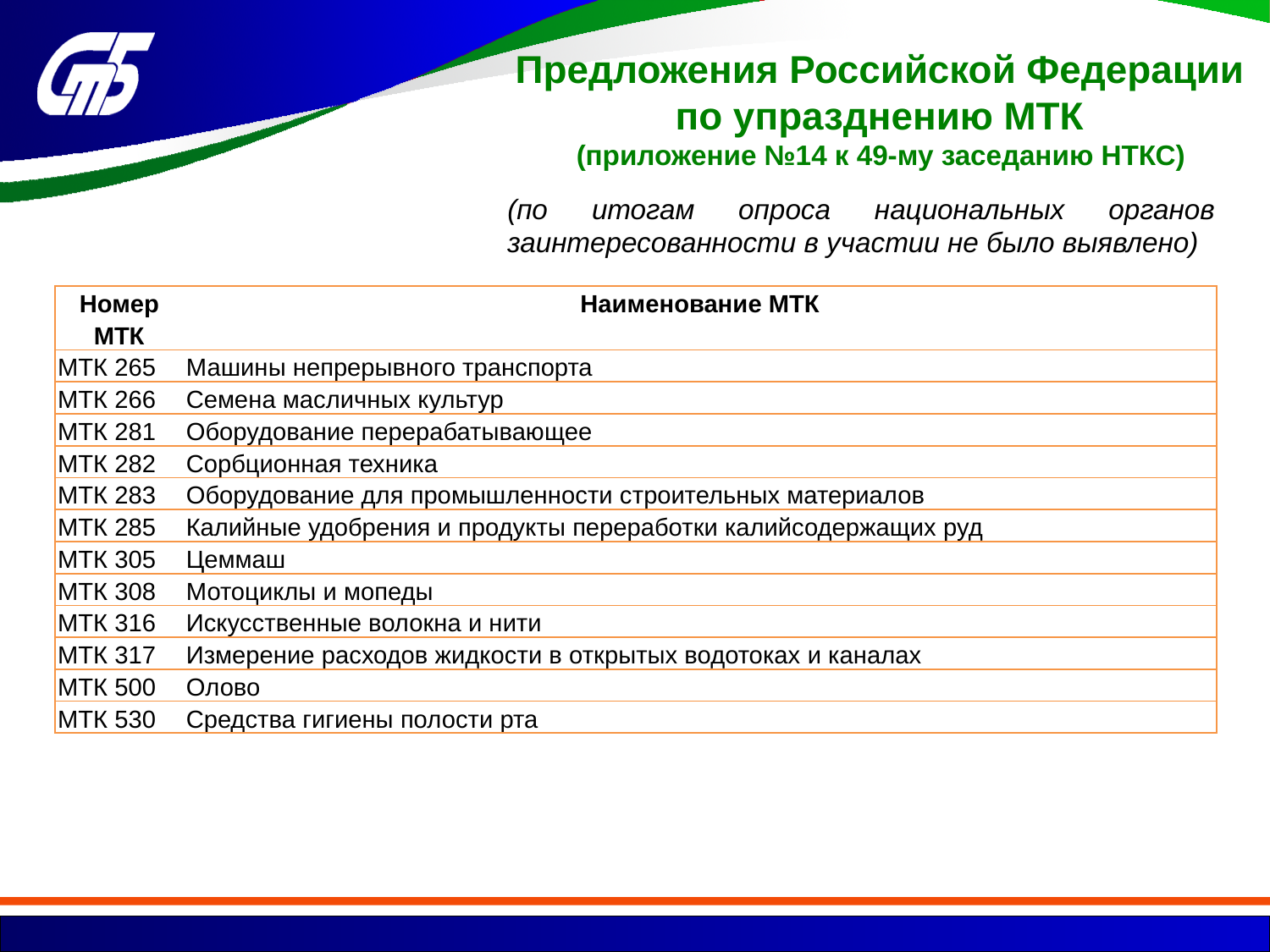

Предложения Российской Федерации
по упразднению МТК
(приложение №14 к 49-му заседанию НТКС)
(по итогам опроса национальных органов заинтересованности в участии не было выявлено)
| Номер МТК | Наименование МТК |
| --- | --- |
| МТК 265 | Машины непрерывного транспорта |
| МТК 266 | Семена масличных культур |
| МТК 281 | Оборудование перерабатывающее |
| МТК 282 | Сорбционная техника |
| МТК 283 | Оборудование для промышленности строительных материалов |
| МТК 285 | Калийные удобрения и продукты переработки калийсодержащих руд |
| МТК 305 | Цеммаш |
| МТК 308 | Мотоциклы и мопеды |
| МТК 316 | Искусственные волокна и нити |
| МТК 317 | Измерение расходов жидкости в открытых водотоках и каналах |
| МТК 500 | Олово |
| МТК 530 | Средства гигиены полости рта |